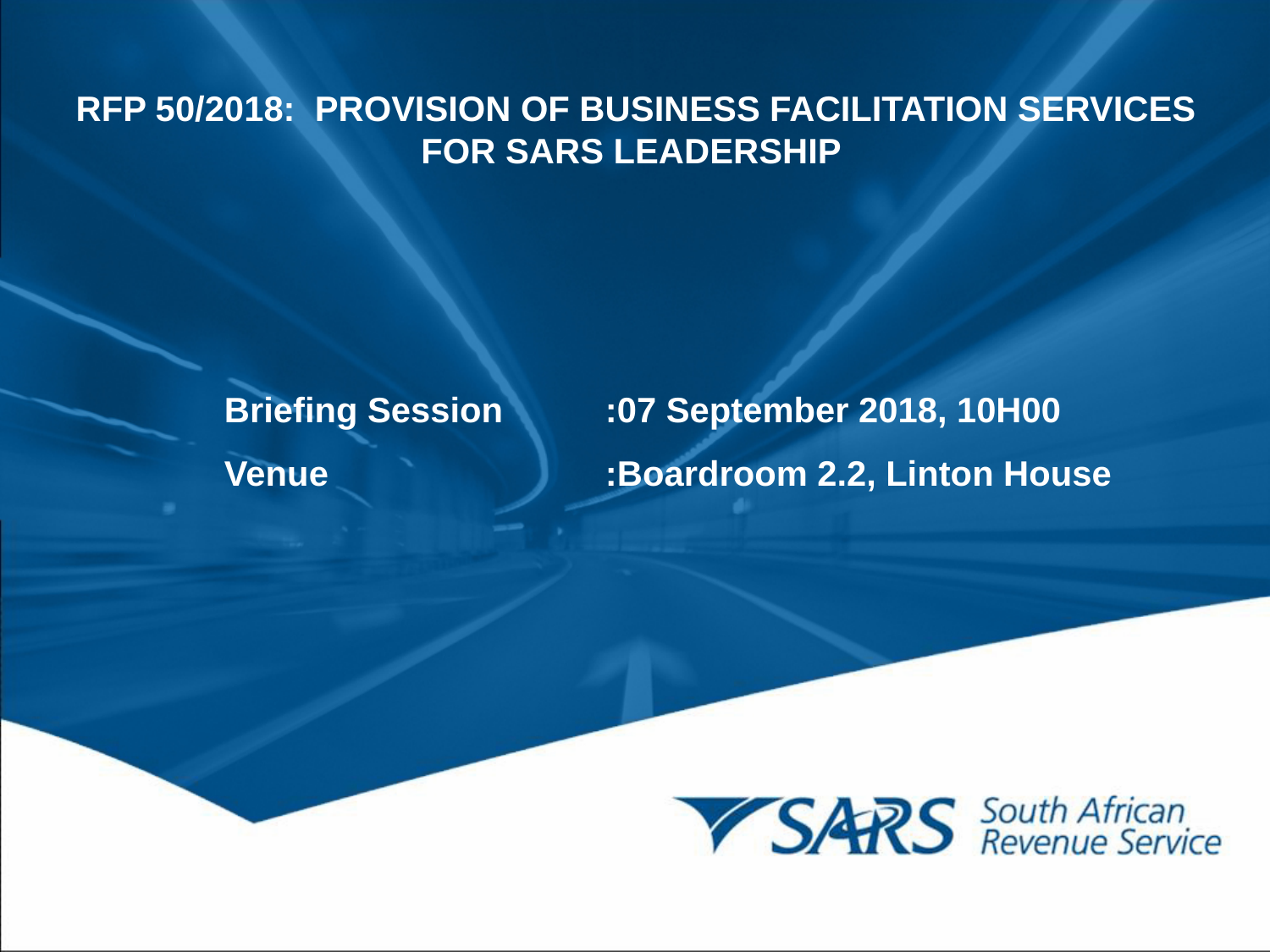

RFP 50/2018:  PROVISION OF BUSINESS FACILITATION SERVICES FOR SARS LEADERSHIP
Briefing Session	:07 September 2018, 10H00
Venue			:Boardroom 2.2, Linton House